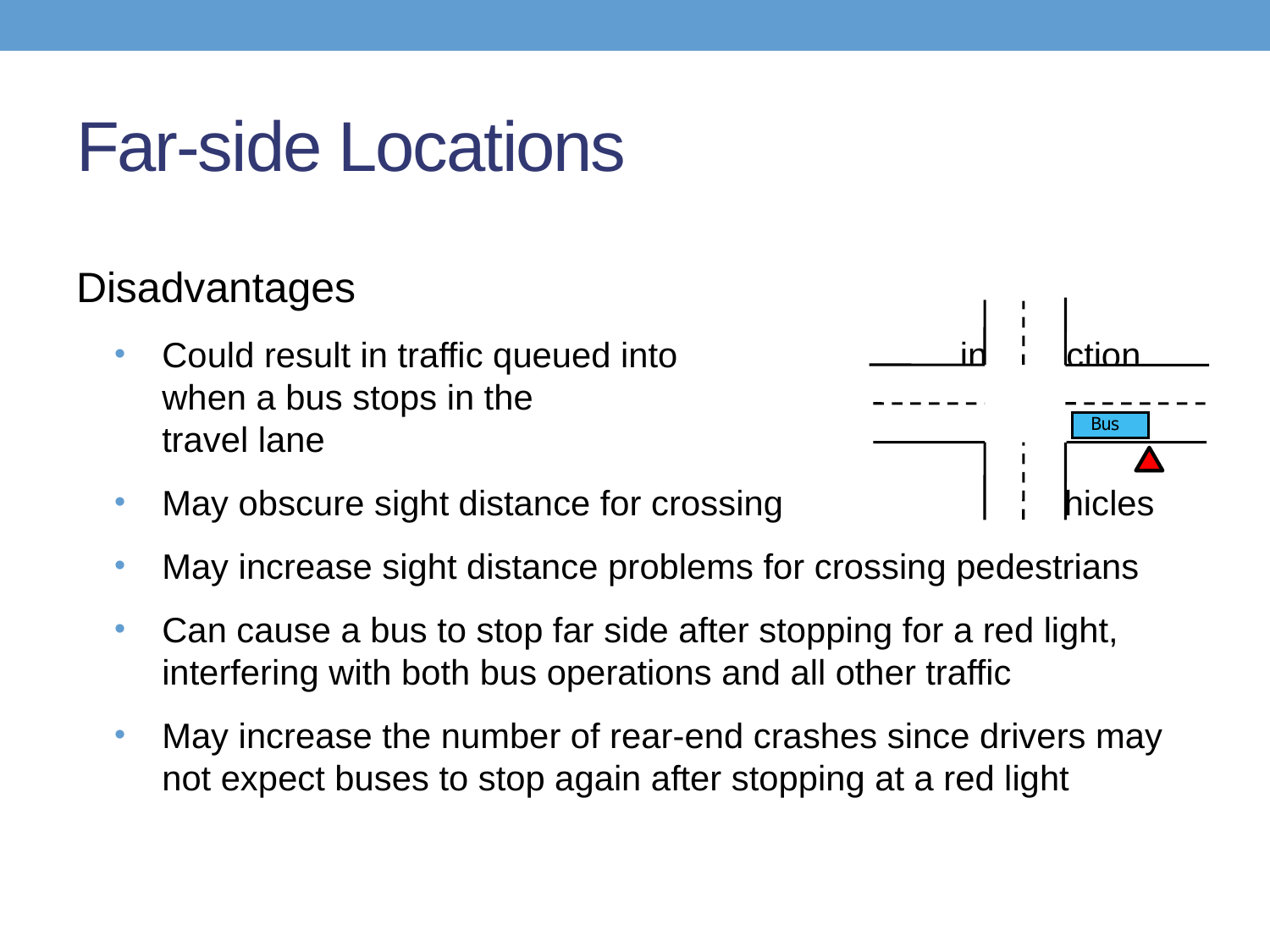

# Far-side Locations
Disadvantages
Could result in traffic queued into                             intersection when a bus stops in the
travel lane
May obscure sight distance for crossing                         vehicles
May increase sight distance problems for crossing pedestrians
Can cause a bus to stop far side after stopping for a red light, interfering with both bus operations and all other traffic
May increase the number of rear-end crashes since drivers may not expect buses to stop again after stopping at a red light

Bus